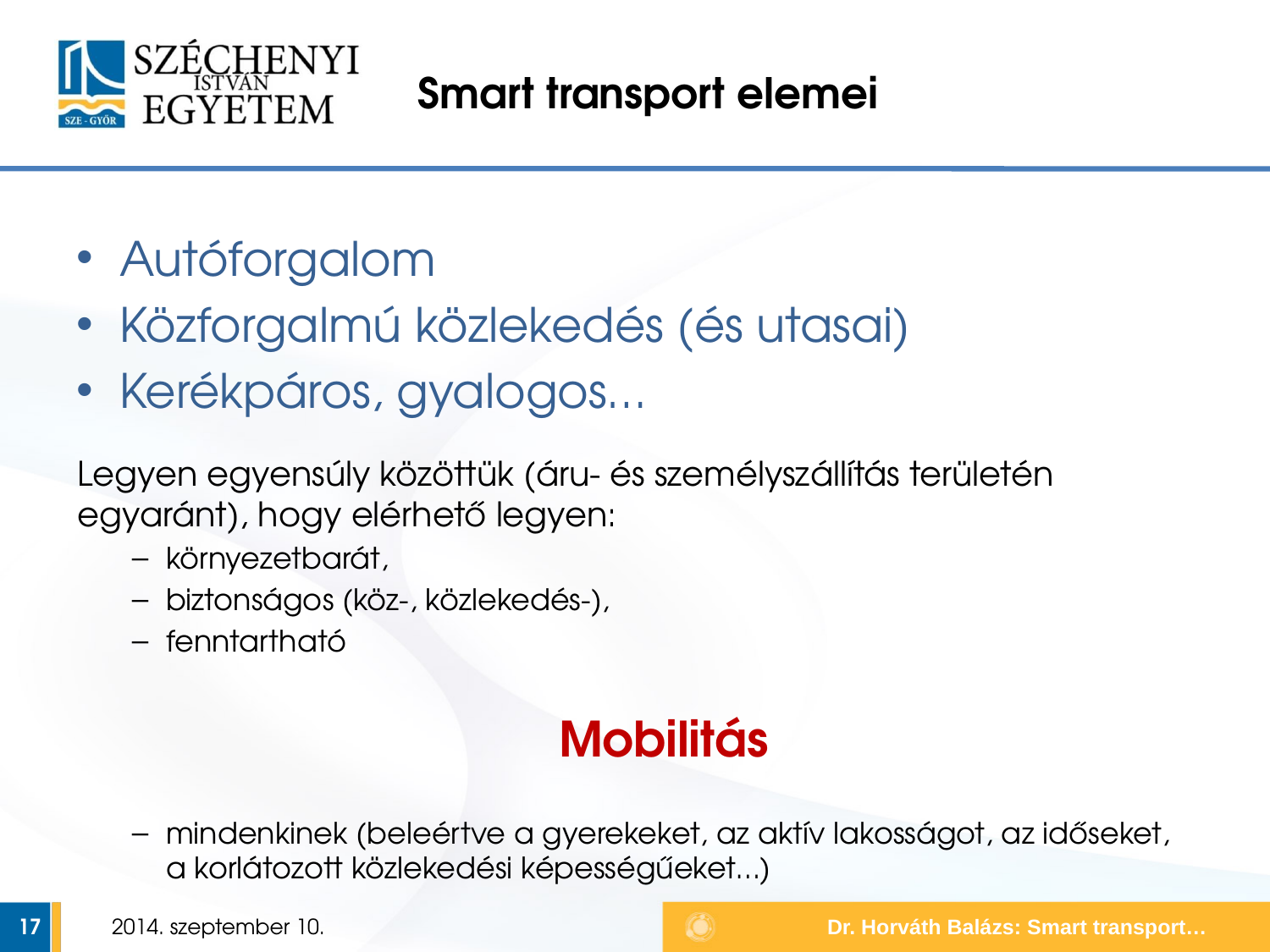

# Smart transport elemei
Autóforgalom
Közforgalmú közlekedés (és utasai)
Kerékpáros, gyalogos…
Legyen egyensúly közöttük (áru- és személyszállítás területén egyaránt), hogy elérhető legyen:
környezetbarát,
biztonságos (köz-, közlekedés-),
fenntartható

Mobilitás

mindenkinek (beleértve a gyerekeket, az aktív lakosságot, az időseket, a korlátozott közlekedési képességűeket…)
17
2014. szeptember 10.
Dr. Horváth Balázs: Smart transport…